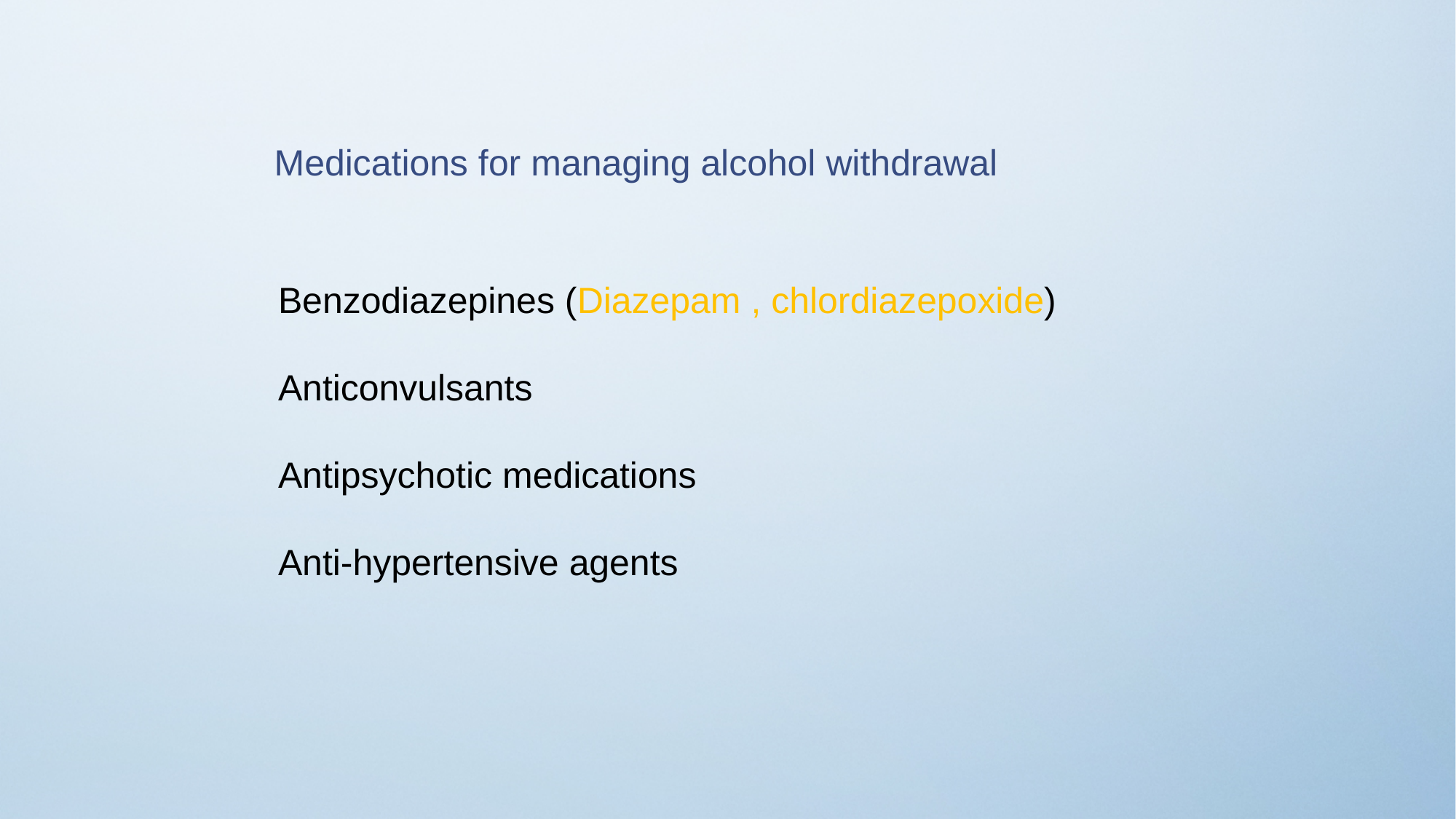

Medications for managing alcohol withdrawal
Benzodiazepines (Diazepam , chlordiazepoxide)

Anticonvulsants

Antipsychotic medications

Anti-hypertensive agents